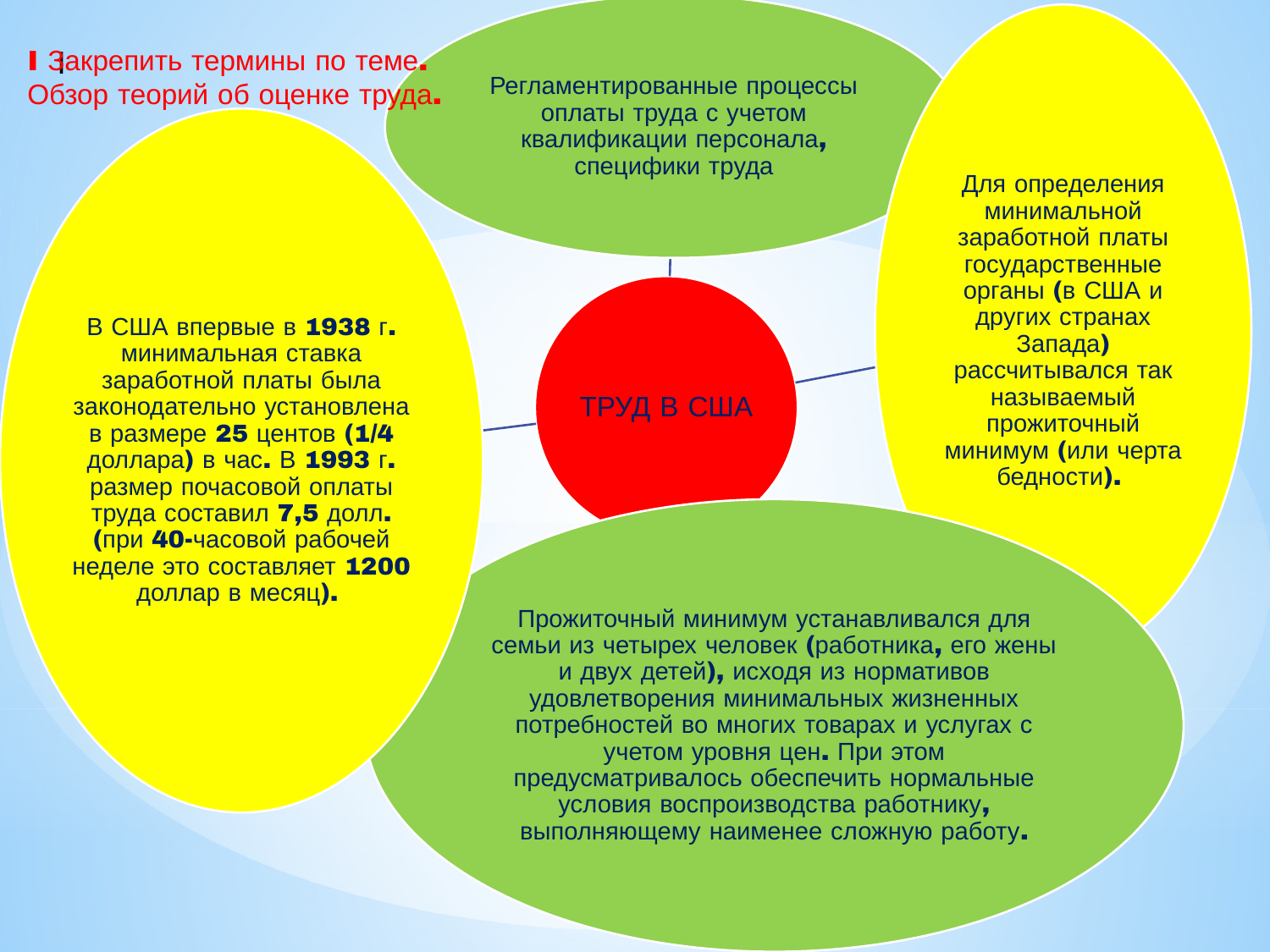

ТРУД В США

Регламентированные процессы оплаты труда с учетом квалификации персонала, специфики труда

Для определения минимальной заработной платы государственные органы (в США и других странах Запада) рассчитывался так называемый прожиточный минимум (или черта бедности).

Прожиточный минимум устанавливался для семьи из четырех человек (работника, его жены и двух детей), исходя из нормативов удовлетворения минимальных жизненных потребностей во многих товарах и услугах с учетом уровня цен. При этом предусматривалось обеспечить нормальные условия воспроизводства работнику, выполняющему наименее сложную работу.

В США впервые в 1938 г. минимальная ставка заработной платы была законодательно установлена в размере 25 центов (1/4 доллара) в час. В 1993 г. размер почасовой оплаты труда составил 7,5 долл. (при 40-часовой рабочей неделе это составляет 1200 доллар в месяц).
I Закрепить термины по теме.
Обзор теорий об оценке труда.
I